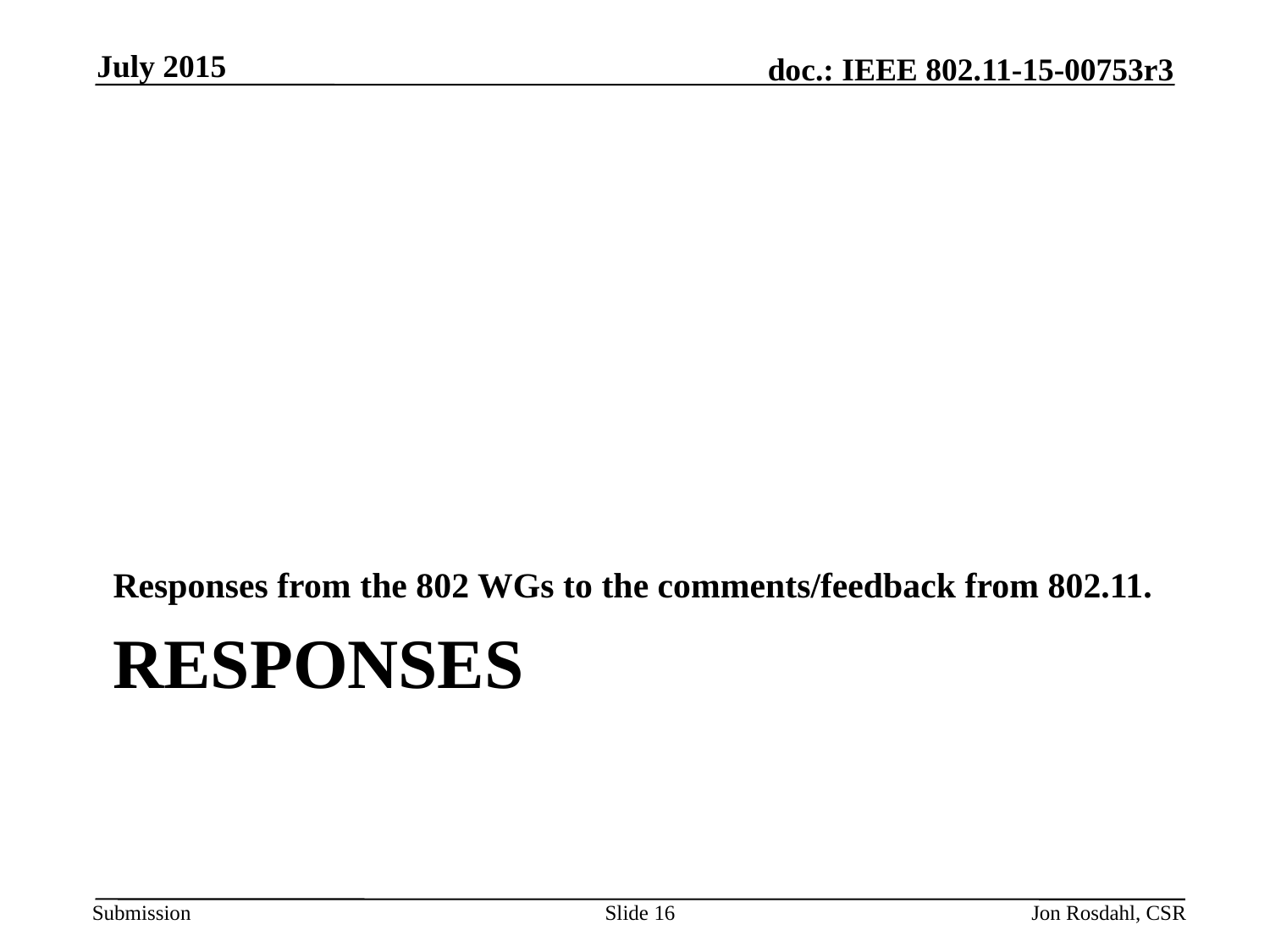

July 2015
Responses from the 802 WGs to the comments/feedback from 802.11.
# Responses
Slide 16
Jon Rosdahl, CSR